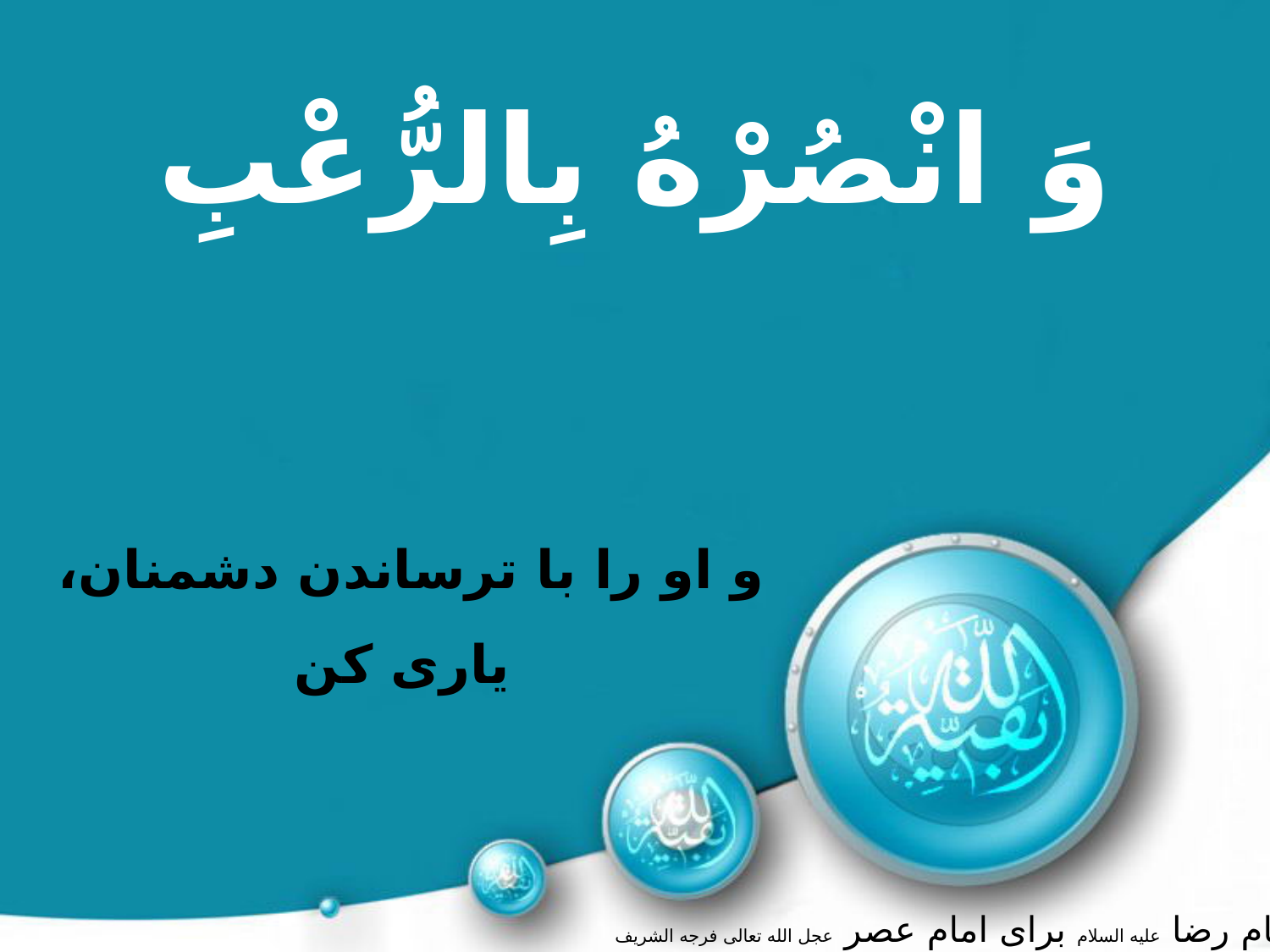

وَ انْصُرْهُ بِالرُّعْبِ‏
و او را با ترساندن دشمنان،
یاری کن